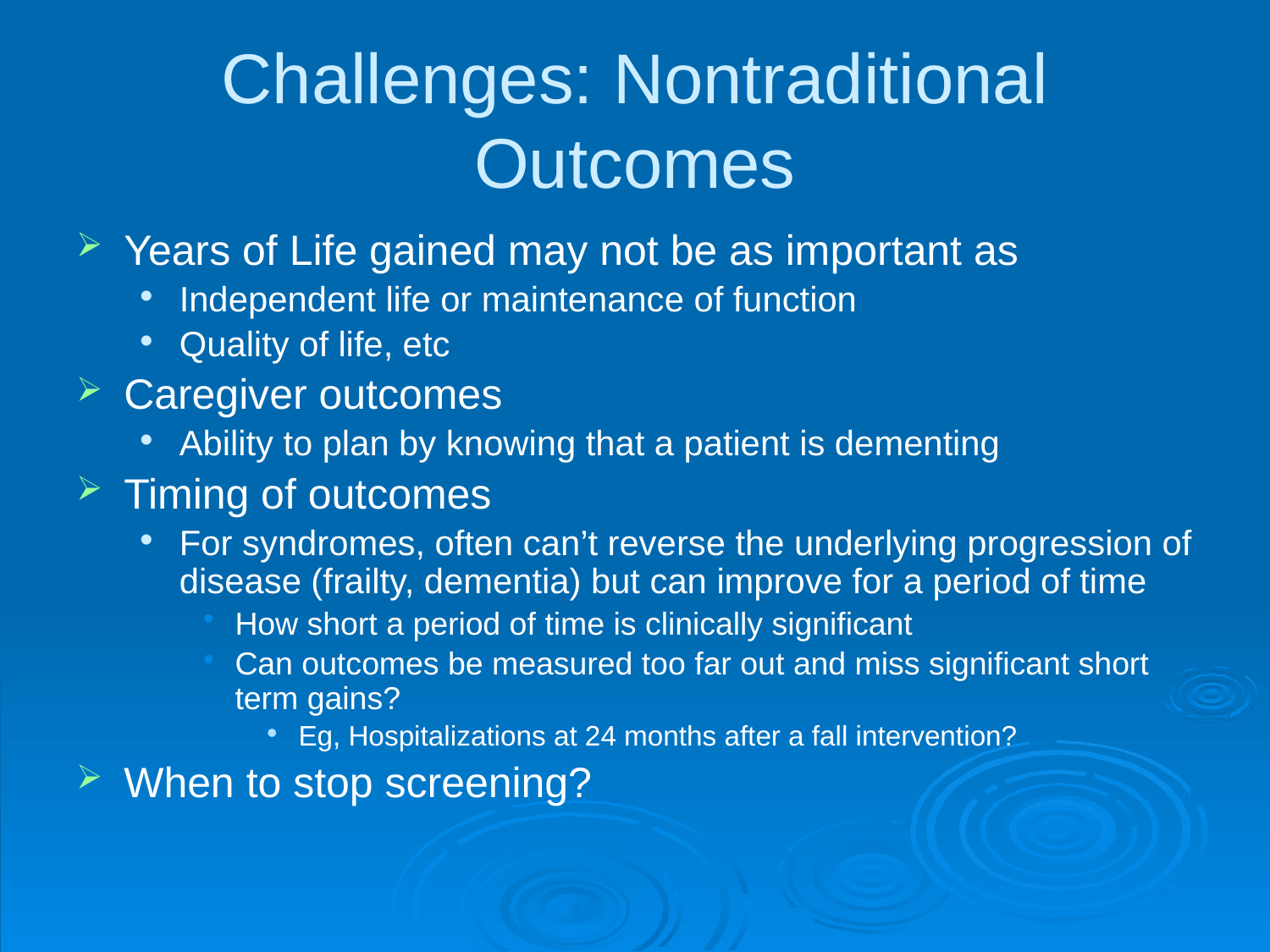

# Challenges: Nontraditional Outcomes
Years of Life gained may not be as important as
Independent life or maintenance of function
Quality of life, etc
Caregiver outcomes
Ability to plan by knowing that a patient is dementing
Timing of outcomes
For syndromes, often can’t reverse the underlying progression of disease (frailty, dementia) but can improve for a period of time
How short a period of time is clinically significant
Can outcomes be measured too far out and miss significant short term gains?
Eg, Hospitalizations at 24 months after a fall intervention?
When to stop screening?